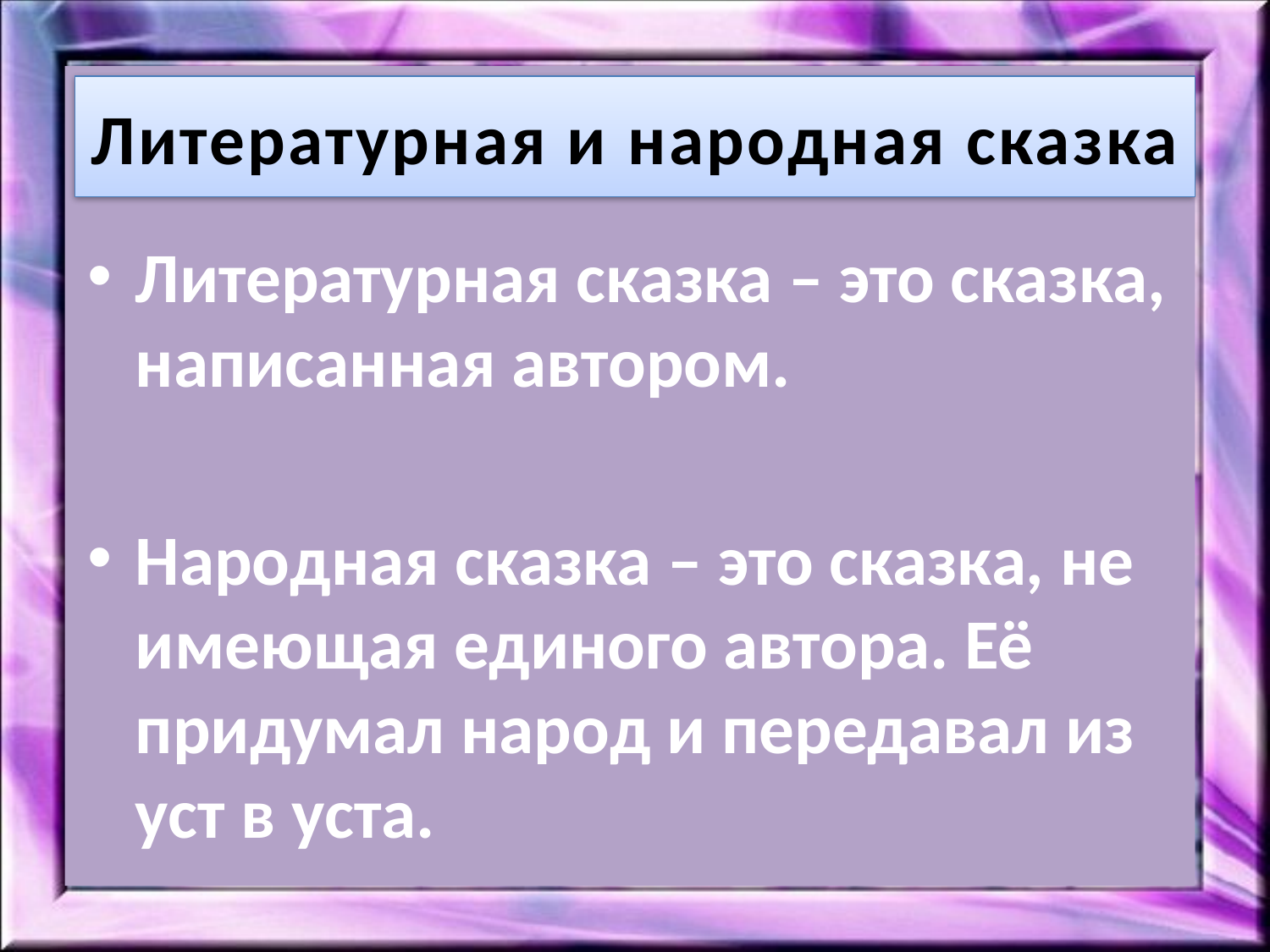

# Литературная и народная сказка
Литературная сказка – это сказка, написанная автором.

Народная сказка – это сказка, не имеющая единого автора. Её придумал народ и передавал из уст в уста.